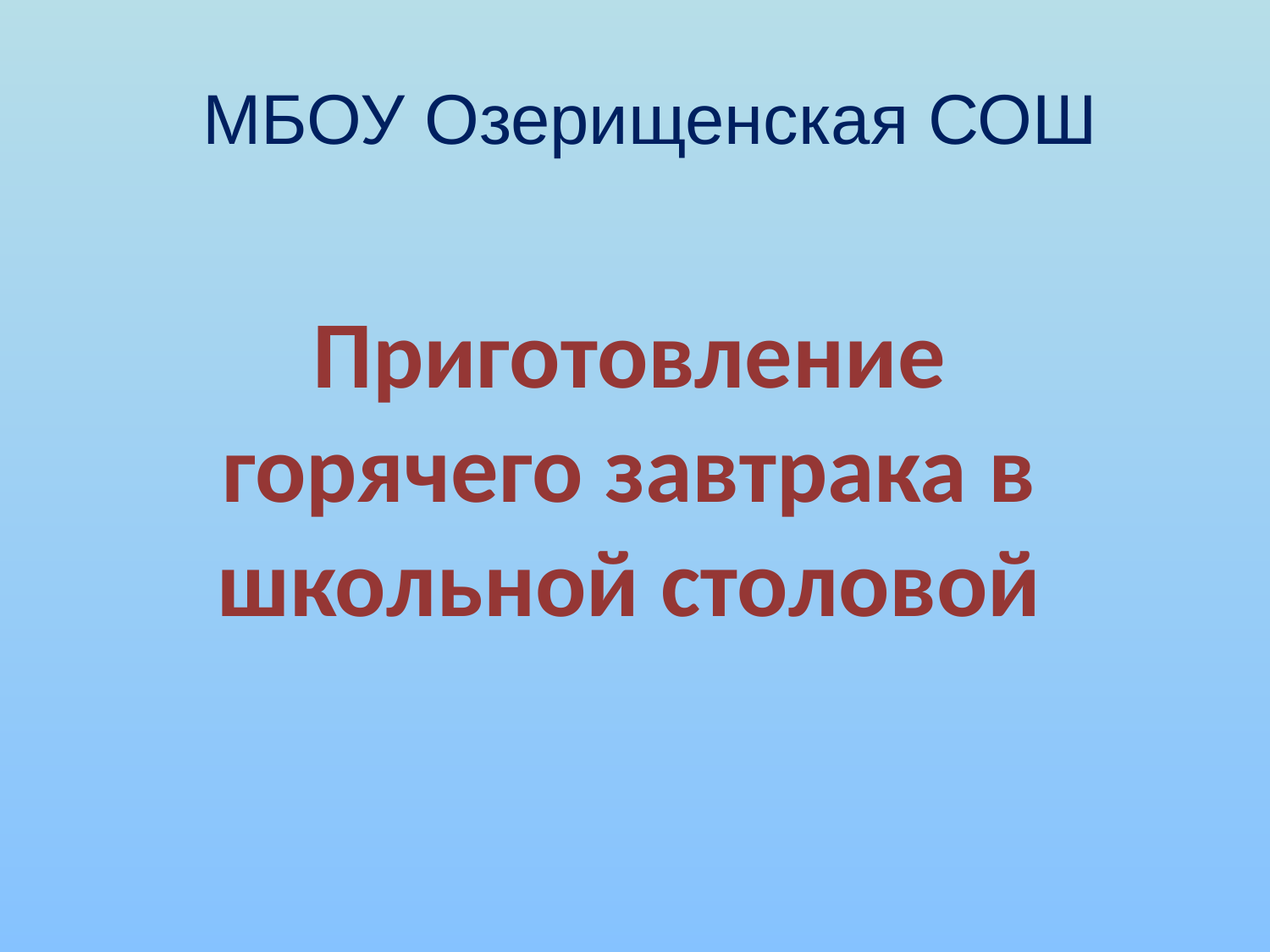

# МБОУ Озерищенская СОШ
Приготовление горячего завтрака в школьной столовой